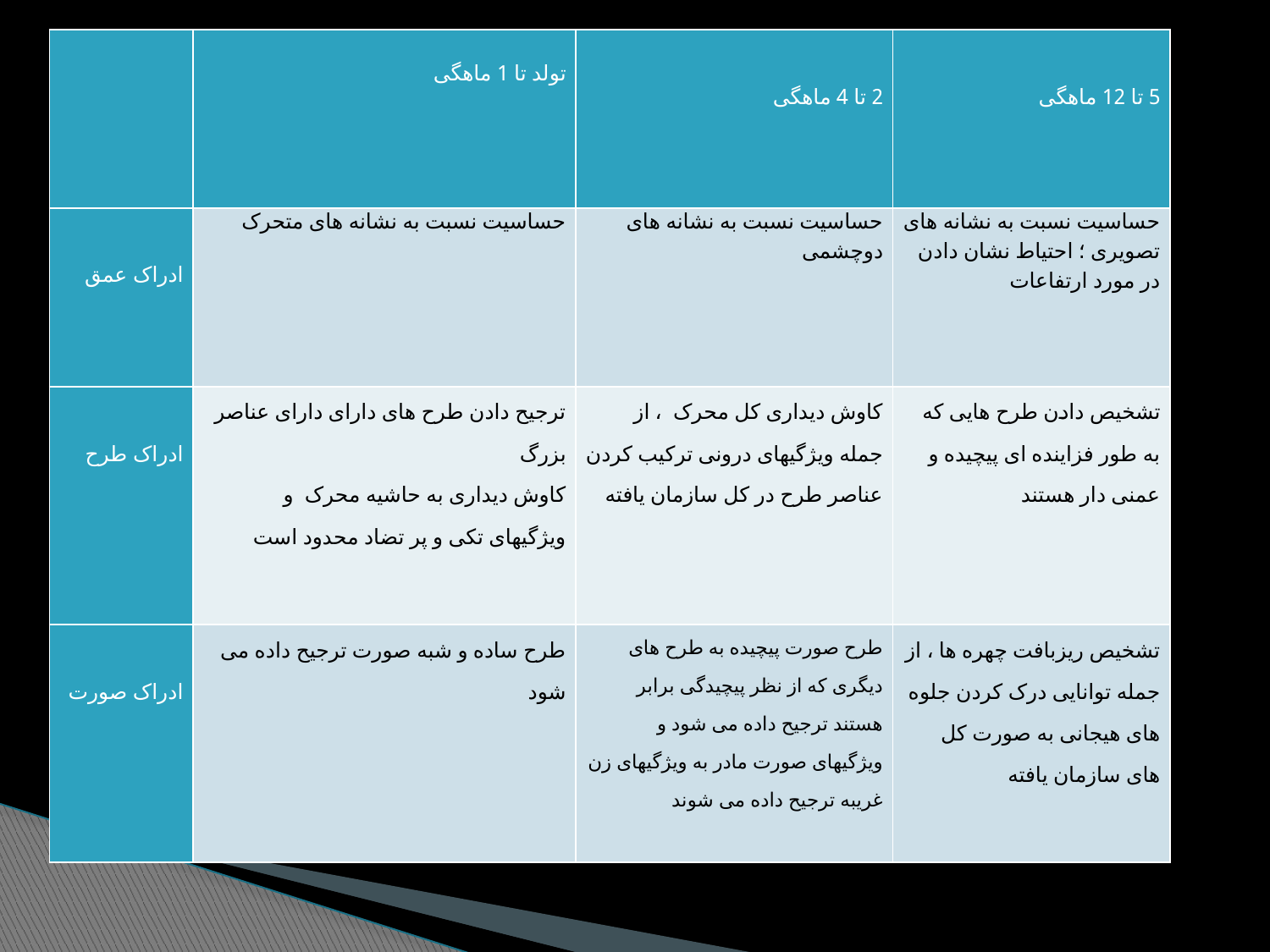

|  | تولد تا 1 ماهگی | 2 تا 4 ماهگی | 5 تا 12 ماهگی |
| --- | --- | --- | --- |
| ادراک عمق | حساسیت نسبت به نشانه های متحرک | حساسیت نسبت به نشانه های دوچشمی | حساسیت نسبت به نشانه های تصویری ؛ احتیاط نشان دادن در مورد ارتفاعات |
| ادراک طرح | ترجیح دادن طرح های دارای دارای عناصر بزرگ کاوش دیداری به حاشیه محرک و ویژگیهای تکی و پر تضاد محدود است | کاوش دیداری کل محرک ، از جمله ویژگیهای درونی ترکیب کردن عناصر طرح در کل سازمان یافته | تشخیص دادن طرح هایی که به طور فزاینده ای پیچیده و عمنی دار هستند |
| ادراک صورت | طرح ساده و شبه صورت ترجیح داده می شود | طرح صورت پیچیده به طرح های دیگری که از نظر پیچیدگی برابر هستند ترجیح داده می شود و ویژگیهای صورت مادر به ویژگیهای زن غریبه ترجیح داده می شوند | تشخیص ریزبافت چهره ها ، از جمله توانایی درک کردن جلوه های هیجانی به صورت کل های سازمان یافته |